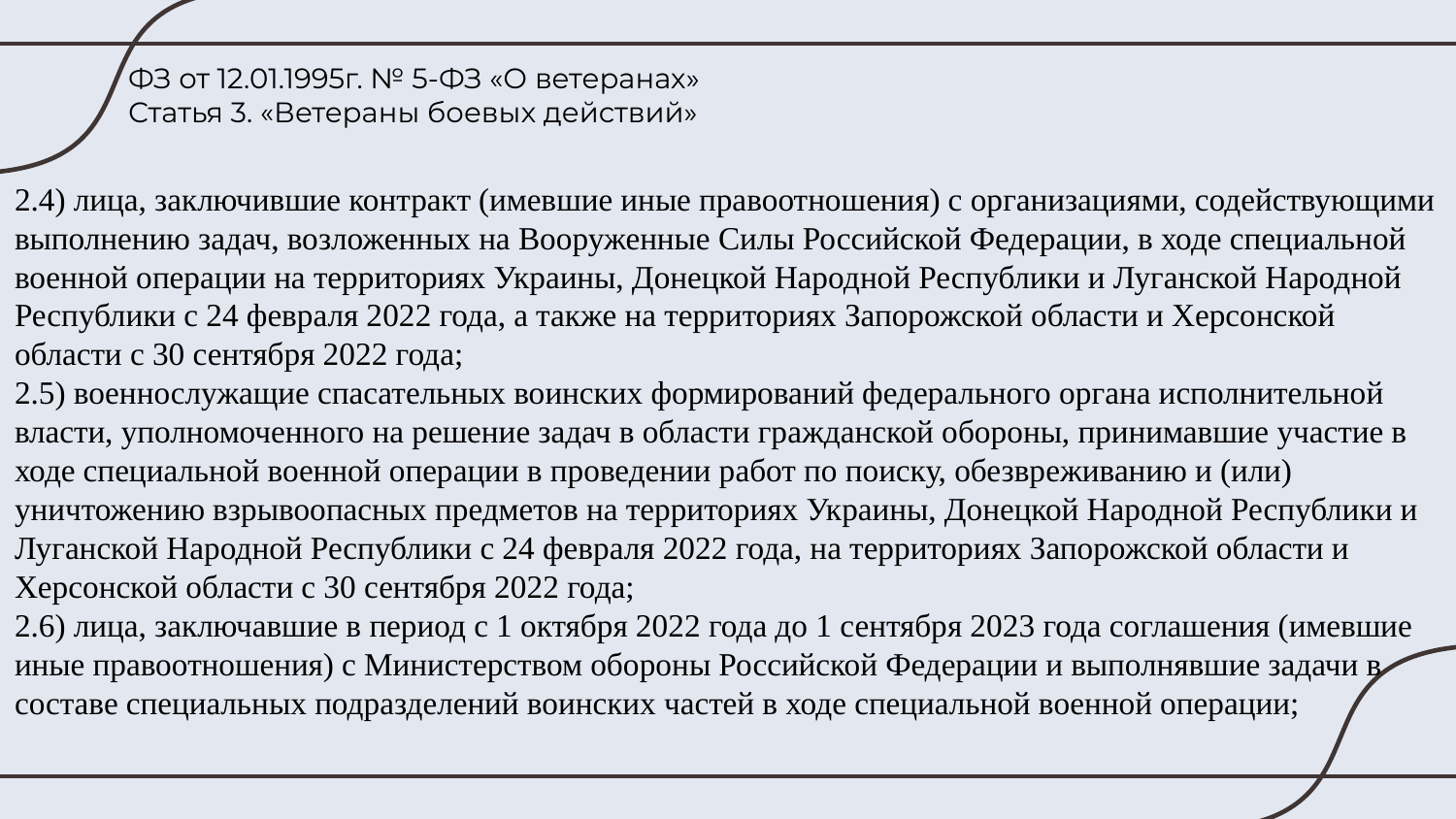

ФЗ от 12.01.1995г. № 5-ФЗ «О ветеранах»
Статья 3. «Ветераны боевых действий»

# 2.4) лица, заключившие контракт (имевшие иные правоотношения) с организациями, содействующими выполнению задач, возложенных на Вооруженные Силы Российской Федерации, в ходе специальной военной операции на территориях Украины, Донецкой Народной Республики и Луганской Народной Республики с 24 февраля 2022 года, а также на территориях Запорожской области и Херсонской области с 30 сентября 2022 года; 2.5) военнослужащие спасательных воинских формирований федерального органа исполнительной власти, уполномоченного на решение задач в области гражданской обороны, принимавшие участие в ходе специальной военной операции в проведении работ по поиску, обезвреживанию и (или) уничтожению взрывоопасных предметов на территориях Украины, Донецкой Народной Республики и Луганской Народной Республики с 24 февраля 2022 года, на территориях Запорожской области и Херсонской области с 30 сентября 2022 года; 2.6) лица, заключавшие в период с 1 октября 2022 года до 1 сентября 2023 года соглашения (имевшие иные правоотношения) с Министерством обороны Российской Федерации и выполнявшие задачи в составе специальных подразделений воинских частей в ходе специальной военной операции;